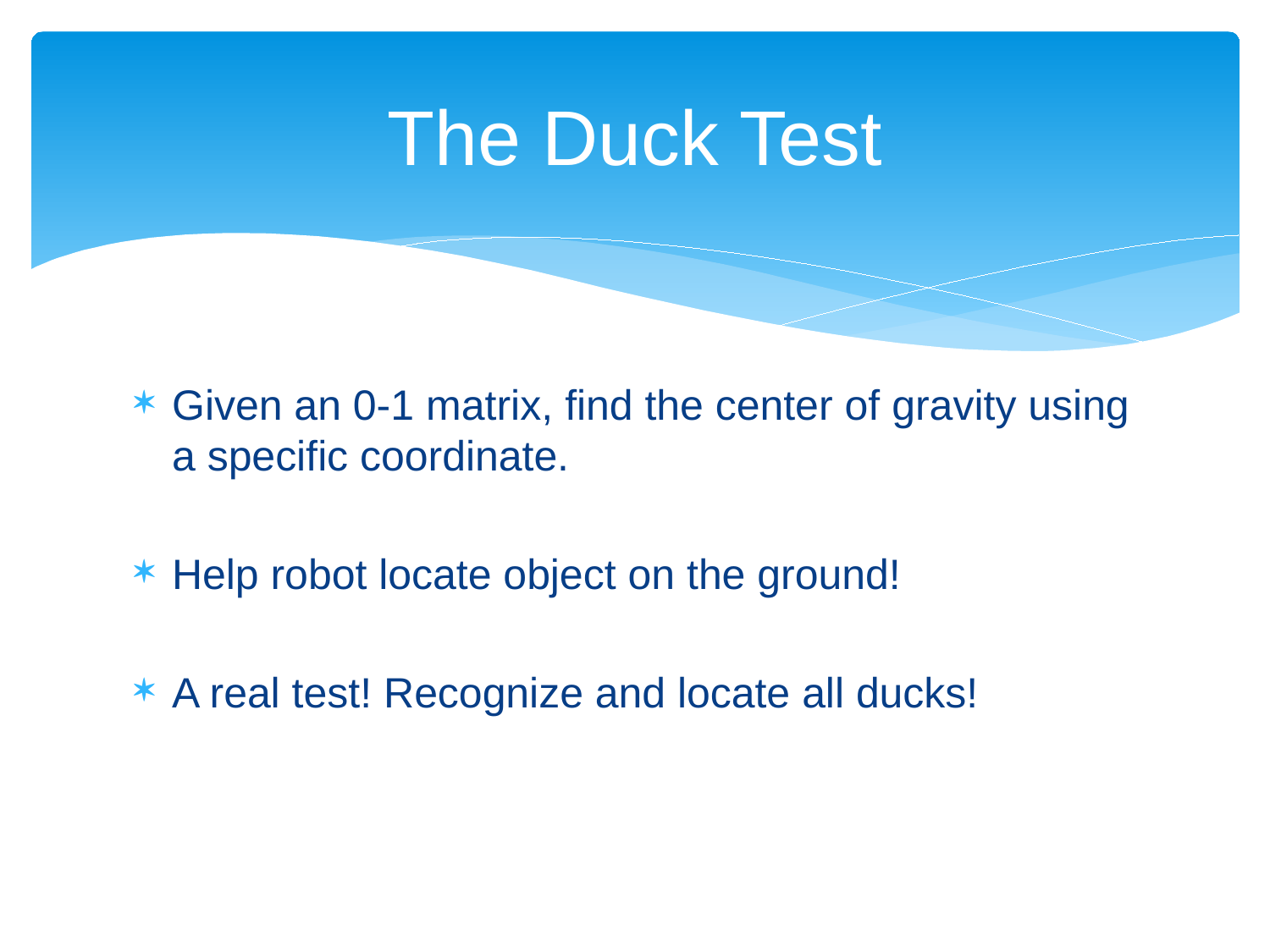

# The Duck Test
Given an 0-1 matrix, find the center of gravity using a specific coordinate.

Help robot locate object on the ground!

A real test! Recognize and locate all ducks!